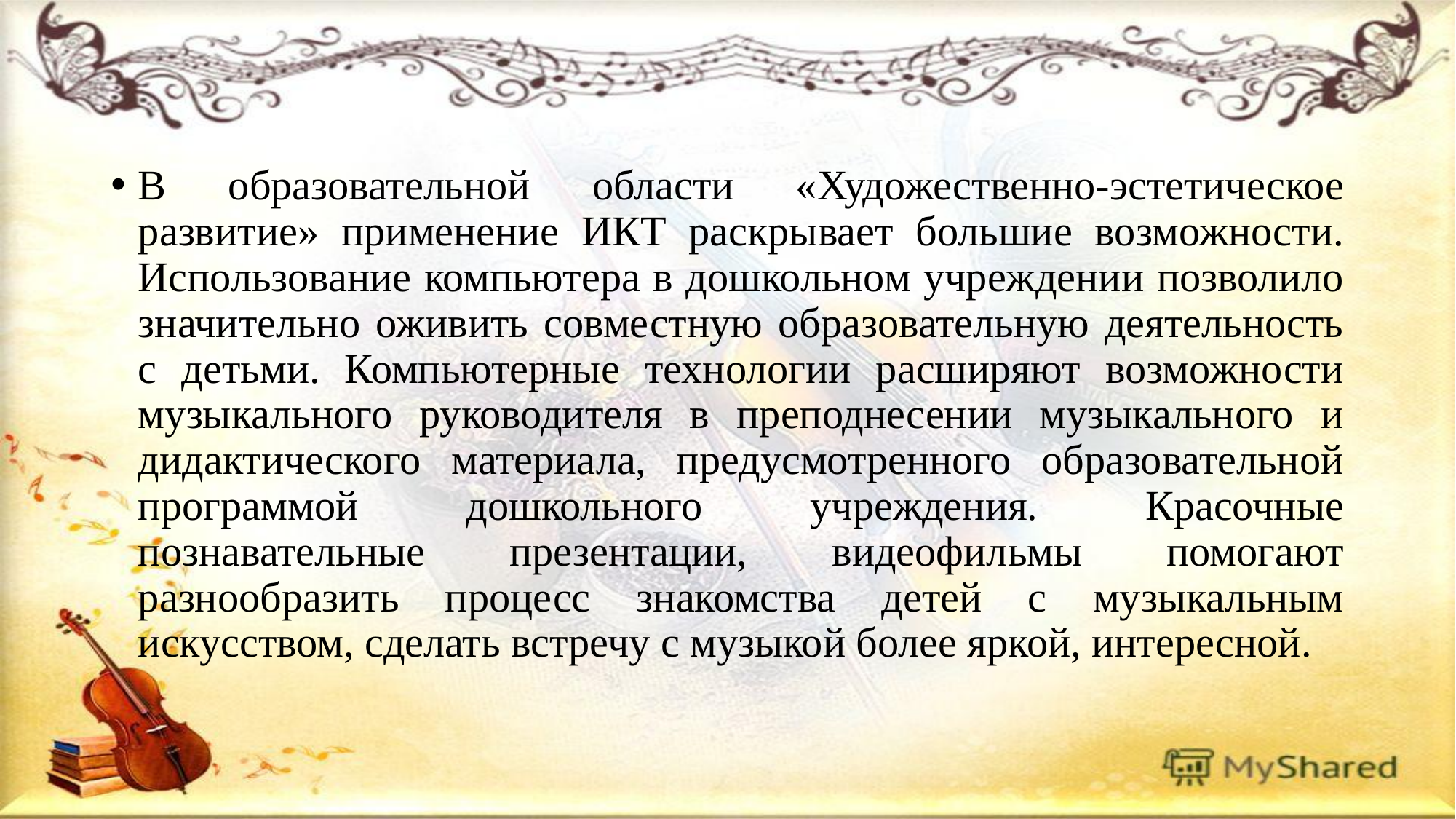

#
В образовательной области «Художественно-эстетическое развитие» применение ИКТ раскрывает большие возможности. Использование компьютера в дошкольном учреждении позволило значительно оживить совместную образовательную деятельность с детьми. Компьютерные технологии расширяют возможности музыкального руководителя в преподнесении музыкального и дидактического материала, предусмотренного образовательной программой дошкольного учреждения. Красочные познавательные презентации, видеофильмы помогают разнообразить процесс знакомства детей с музыкальным искусством, сделать встречу с музыкой более яркой, интересной.